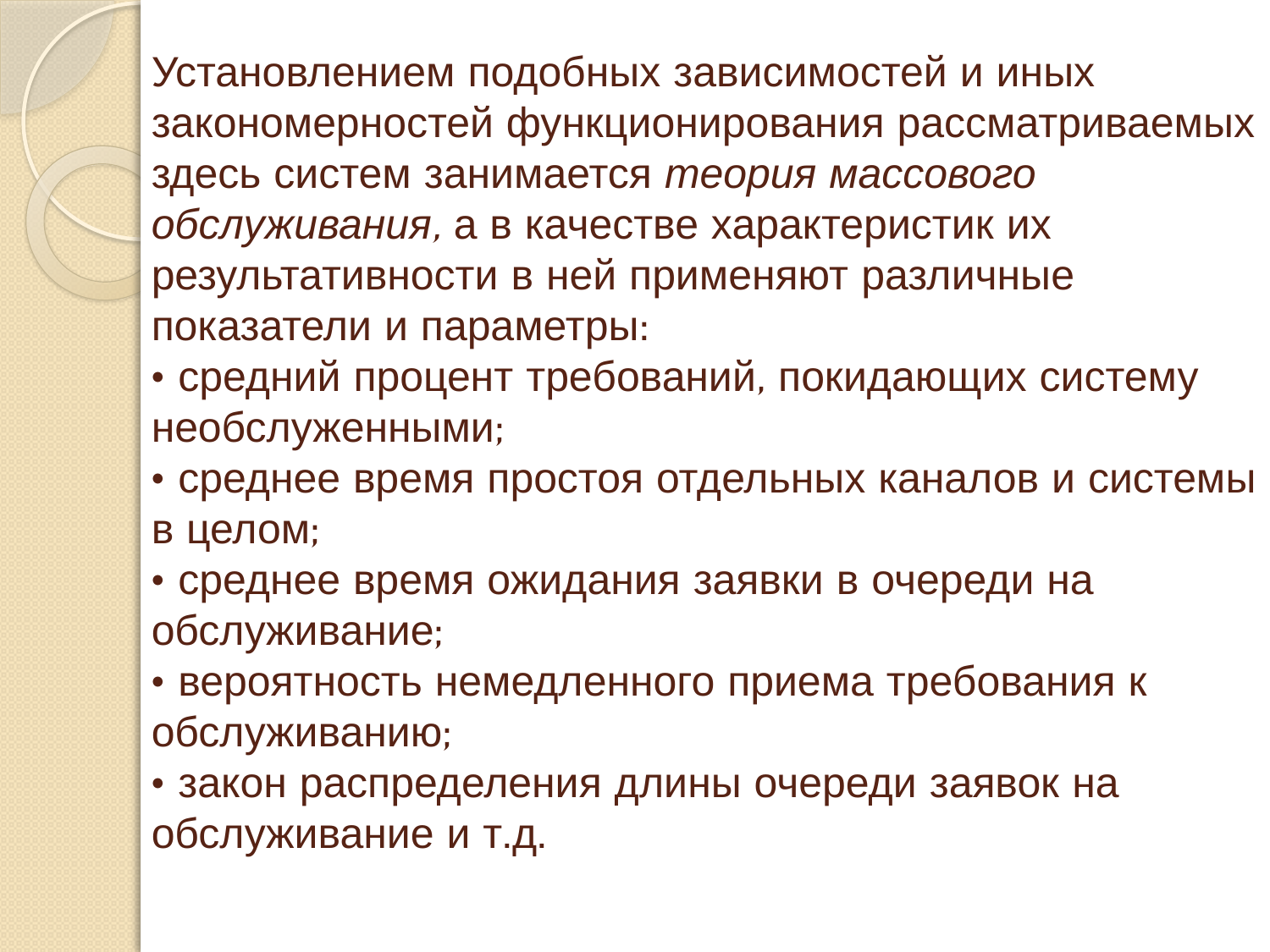

# Установлением подобных зависимостей и иных закономерностей функционирования рассматриваемых здесь систем занимается теория массового обслуживания, а в качестве характеристик их результативности в ней применяют различные показатели и параметры: • средний процент требований, покидающих систему необслуженными; • среднее время простоя отдельных каналов и системы в целом; • среднее время ожидания заявки в очереди на обслуживание; • вероятность немедленного приема требования к обслуживанию; • закон распределения длины очереди заявок на обслуживание и т.д.